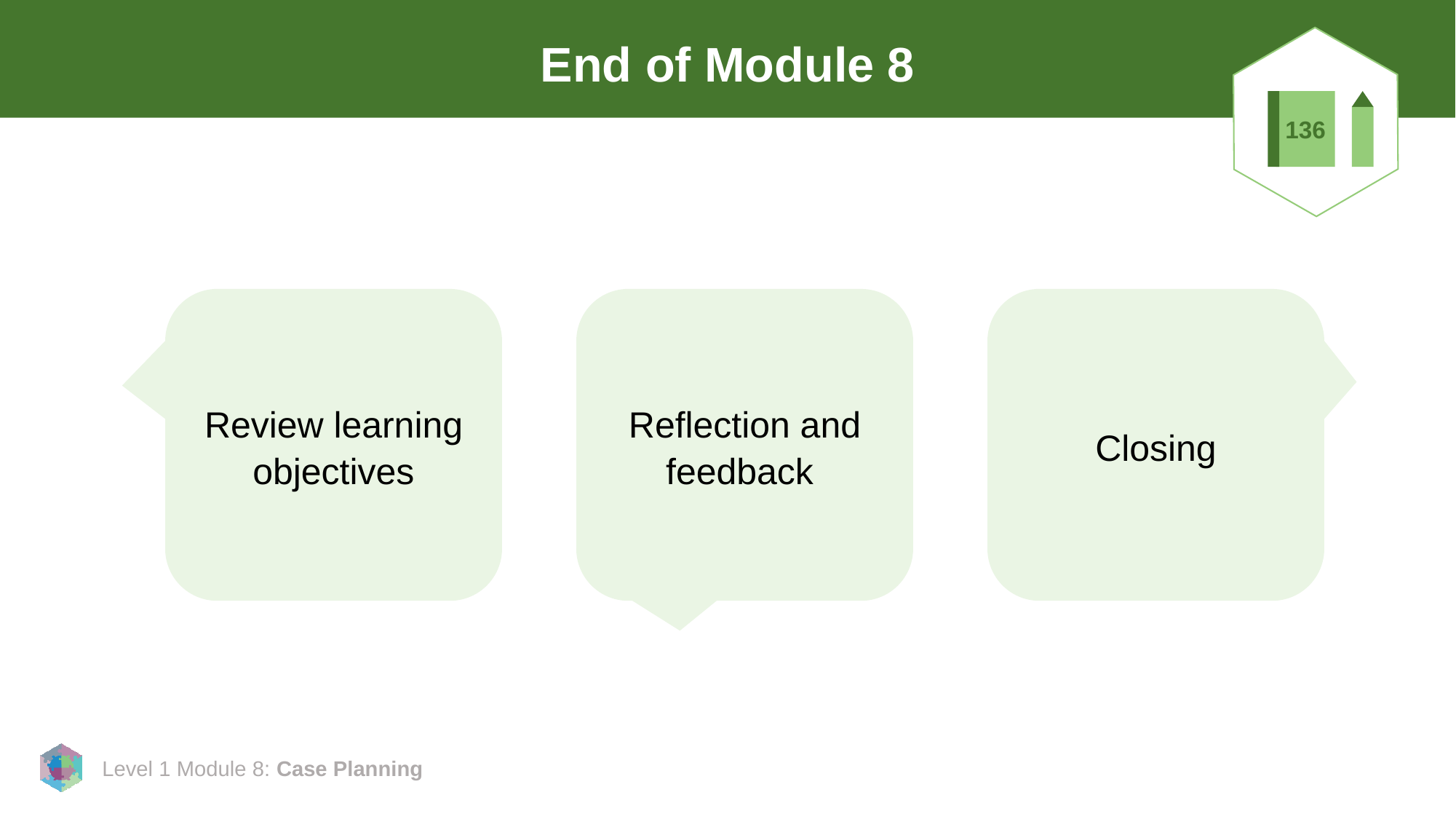

# End of Module 8

136

Review learning objectives
Reflection and feedback
Closing